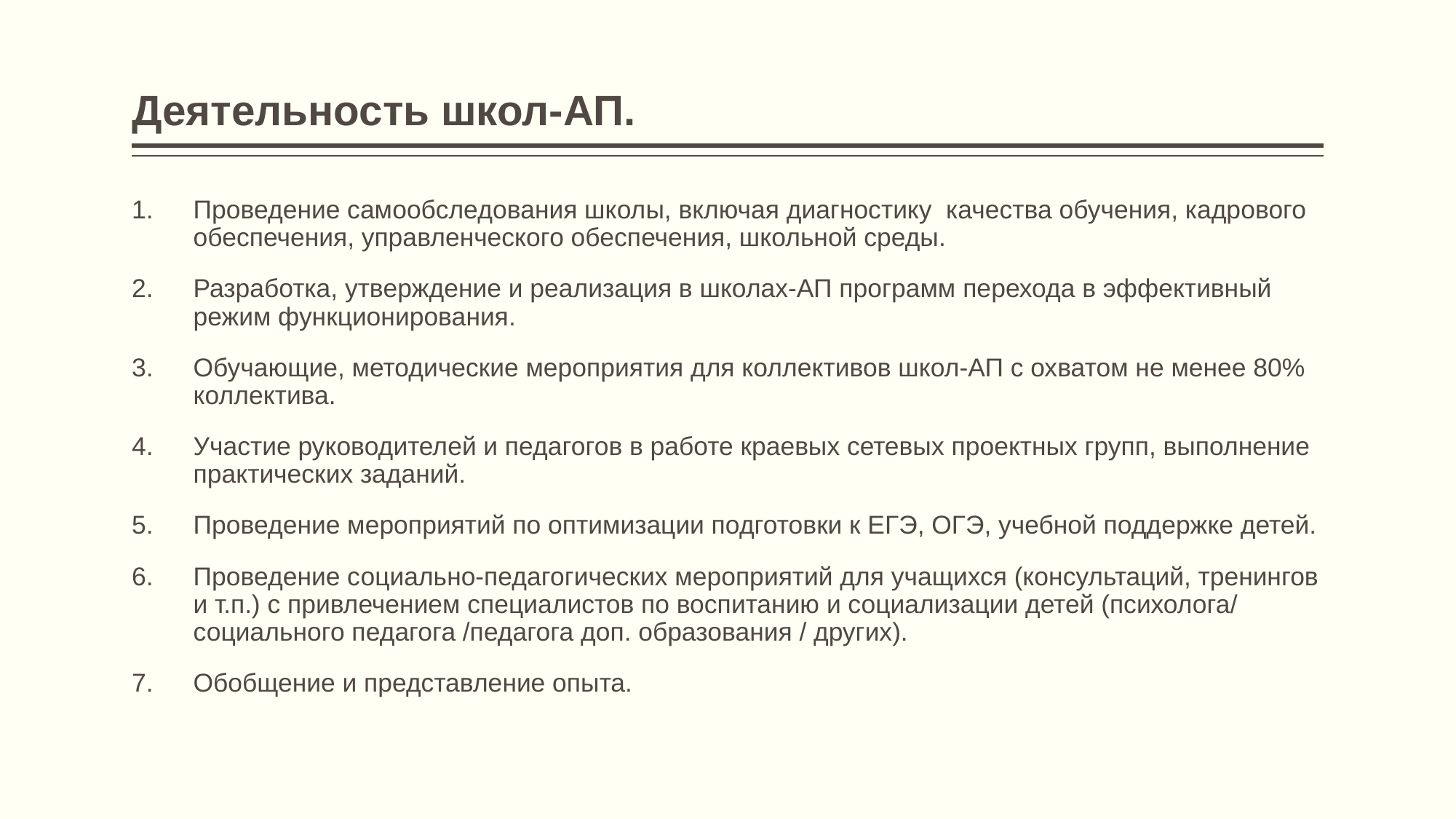

# Деятельность школ-АП.
Проведение самообследования школы, включая диагностику  качества обучения, кадрового обеспечения, управленческого обеспечения, школьной среды.
Разработка, утверждение и реализация в школах-АП программ перехода в эффективный режим функционирования.
Обучающие, методические мероприятия для коллективов школ-АП с охватом не менее 80% коллектива.
Участие руководителей и педагогов в работе краевых сетевых проектных групп, выполнение практических заданий.
Проведение мероприятий по оптимизации подготовки к ЕГЭ, ОГЭ, учебной поддержке детей.
Проведение социально-педагогических мероприятий для учащихся (консультаций, тренингов и т.п.) с привлечением специалистов по воспитанию и социализации детей (психолога/ социального педагога /педагога доп. образования / других).
Обобщение и представление опыта.